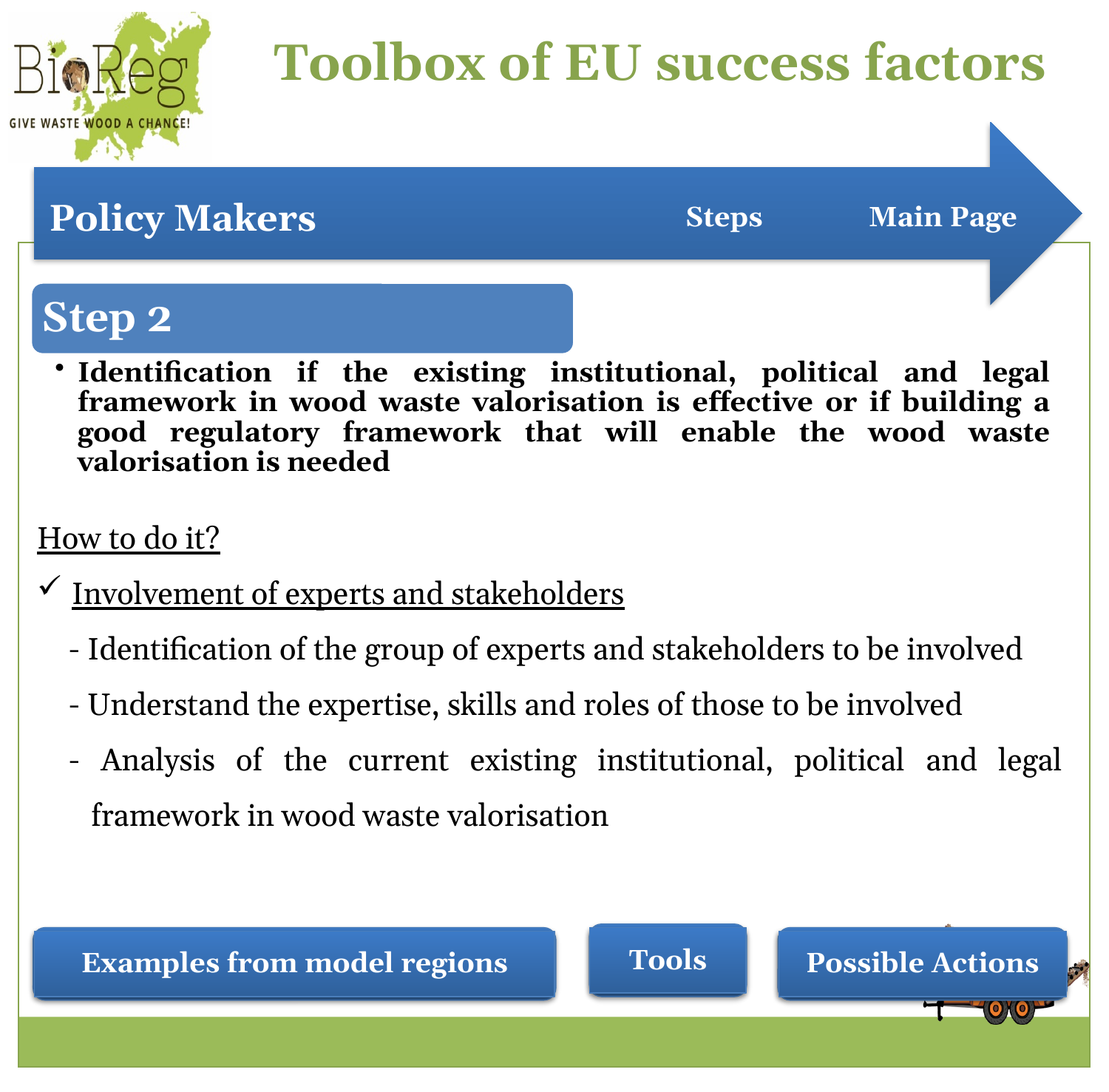

Policy Makers

Steps
Main Page

Step 2

Identification if the existing institutional, political and legal framework in wood waste valorisation is effective or if building a good regulatory framework that will enable the wood waste valorisation is needed
How to do it?
Involvement of experts and stakeholders
- Identification of the group of experts and stakeholders to be involved
- Understand the expertise, skills and roles of those to be involved
- Analysis of the current existing institutional, political and legal framework in wood waste valorisation

Tools

Possible Actions

Examples from model regions